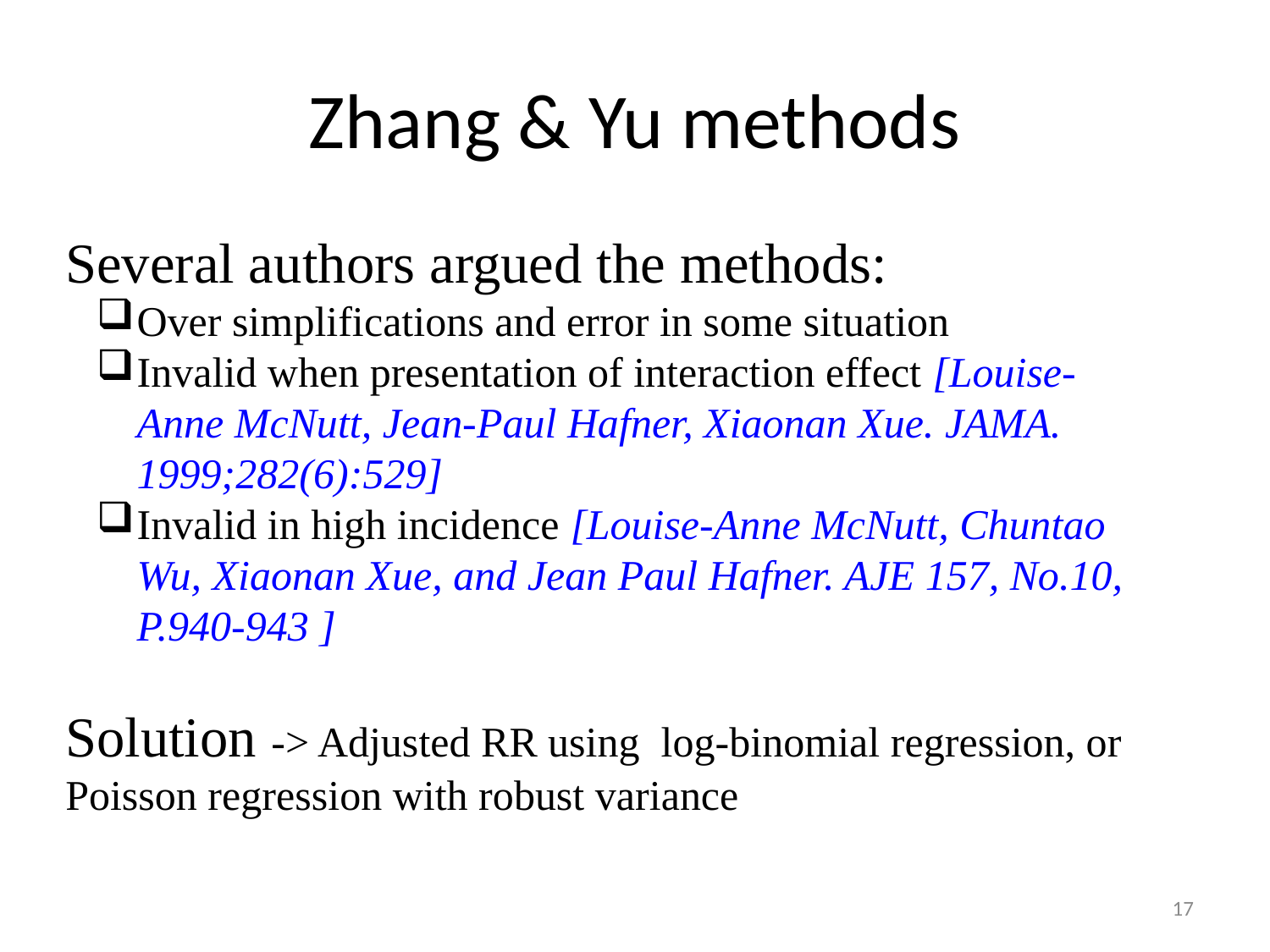

# Zhang & Yu methods
Several authors argued the methods:
Over simplifications and error in some situation
Invalid when presentation of interaction effect [Louise-Anne McNutt, Jean-Paul Hafner, Xiaonan Xue. JAMA. 1999;282(6):529]
Invalid in high incidence [Louise-Anne McNutt, Chuntao Wu, Xiaonan Xue, and Jean Paul Hafner. AJE 157, No.10, P.940-943 ]

Solution -> Adjusted RR using  log-binomial regression, or Poisson regression with robust variance
17